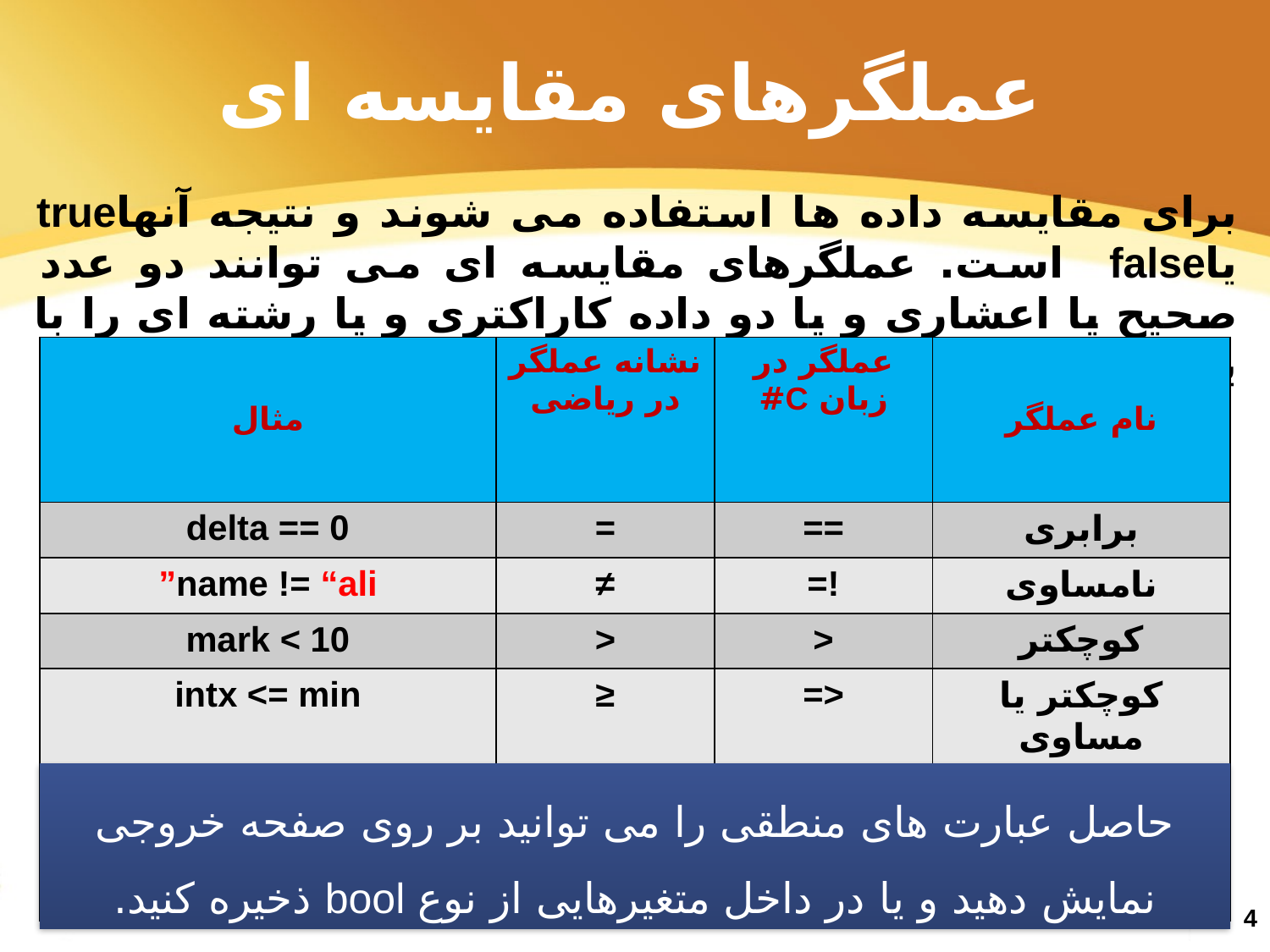

# عملگرهای مقایسه ای
برای مقایسه داده ها استفاده می شوند و نتیجه آنهاtrue یاfalse  است. عملگرهای مقایسه ای می توانند دو عدد صحیح یا اعشاری و یا دو داده کاراکتری و یا رشته ای را با یکدیگر مقایسه کنند.
| مثال | نشانه عملگر در ریاضی | عملگر در زبان C# | نام عملگر |
| --- | --- | --- | --- |
| delta == 0 | = | == | برابری |
| name != “ali” | ≠ | != | نامساوی |
| mark < 10 | < | < | کوچکتر |
| intx <= min | ≤ | <= | کوچکتر یا مساوی |
| temp >20 | > | > | بزرگتر |
| (a +b) >= c | ≥ | >= | بزرگتر یا مساوی |
حاصل عبارت های منطقی را می توانید بر روی صفحه خروجی نمایش دهید و یا در داخل متغیرهایی از نوع bool ذخیره کنید.
4